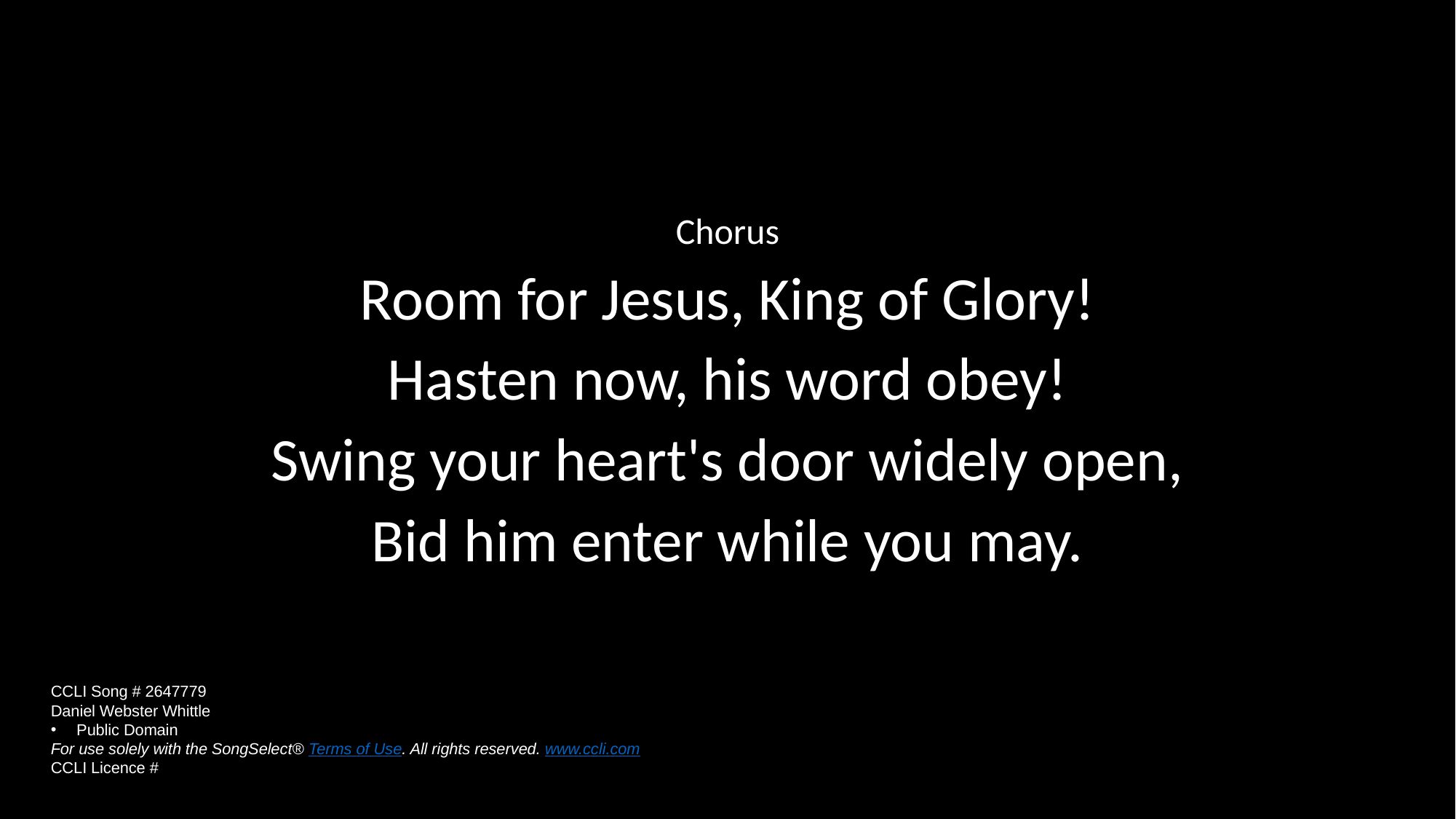

Chorus
Room for Jesus, King of Glory!
Hasten now, his word obey!
Swing your heart's door widely open,
Bid him enter while you may.
CCLI Song # 2647779
Daniel Webster Whittle
Public Domain
For use solely with the SongSelect® Terms of Use. All rights reserved. www.ccli.com
CCLI Licence #